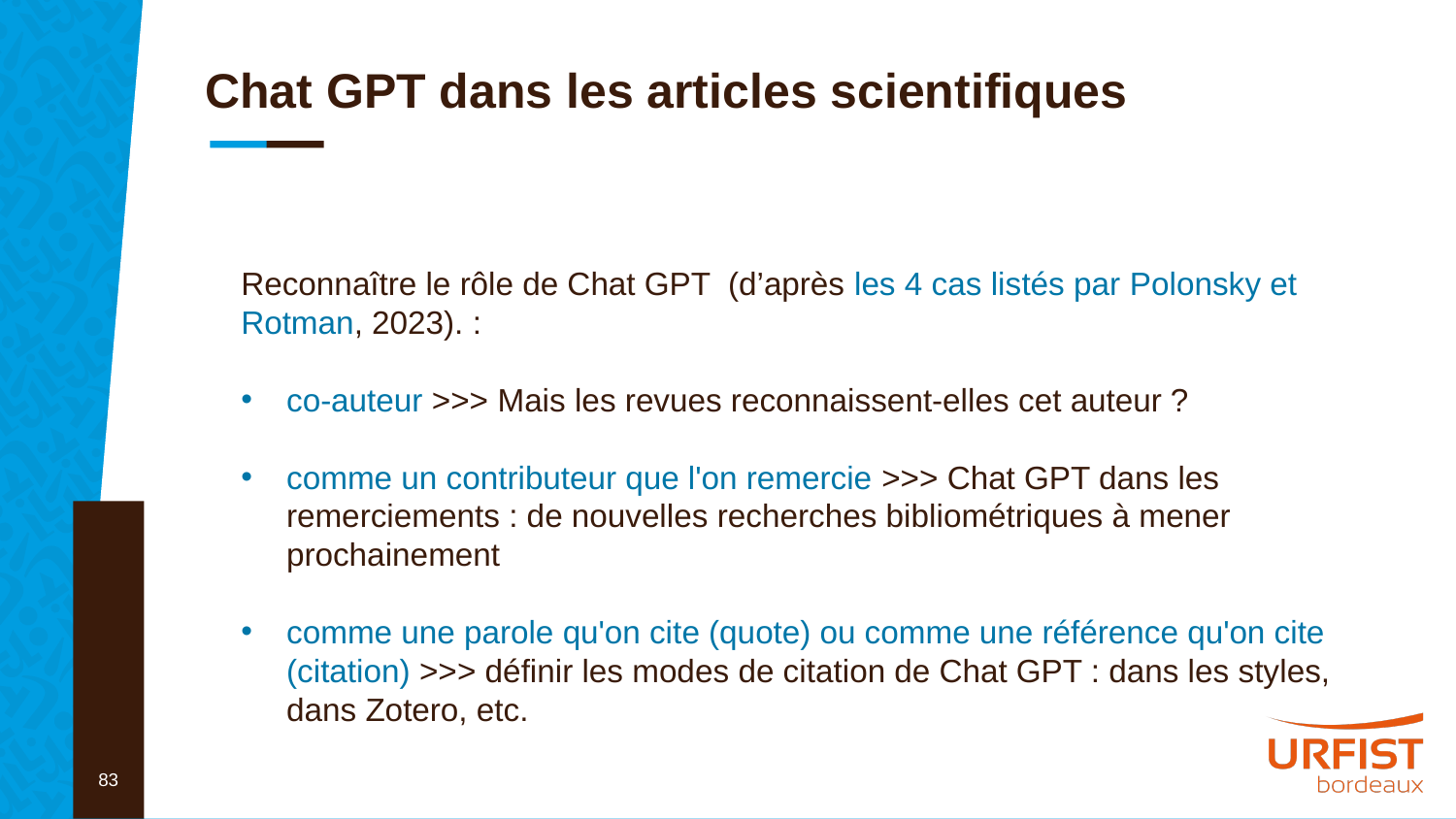

# Chat GPT dans les articles scientifiques
Reconnaître le rôle de Chat GPT  (d’après les 4 cas listés par Polonsky et Rotman, 2023). :

co-auteur >>> Mais les revues reconnaissent-elles cet auteur ?

comme un contributeur que l'on remercie >>> Chat GPT dans les remerciements : de nouvelles recherches bibliométriques à mener prochainement

comme une parole qu'on cite (quote) ou comme une référence qu'on cite (citation) >>> définir les modes de citation de Chat GPT : dans les styles, dans Zotero, etc.

83